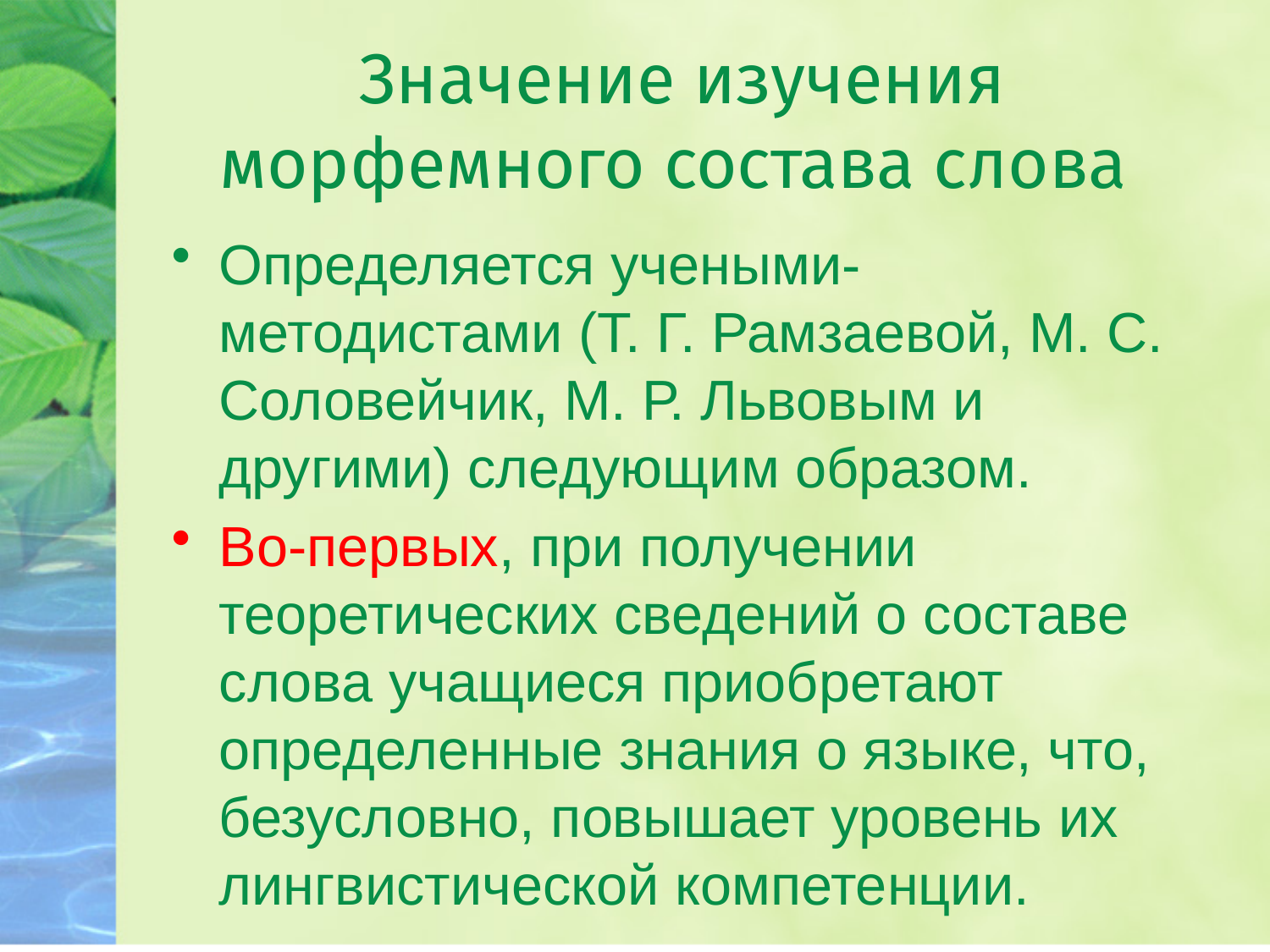

# Значение изучения морфемного состава слова
Определяется учеными-методистами (Т. Г. Рамзаевой, М. С. Соловейчик, М. Р. Львовым и другими) следующим образом.
Во-первых, при получении теоретических сведений о составе слова учащиеся приобретают определенные знания о языке, что, безусловно, повышает уровень их лингвистической компетенции.